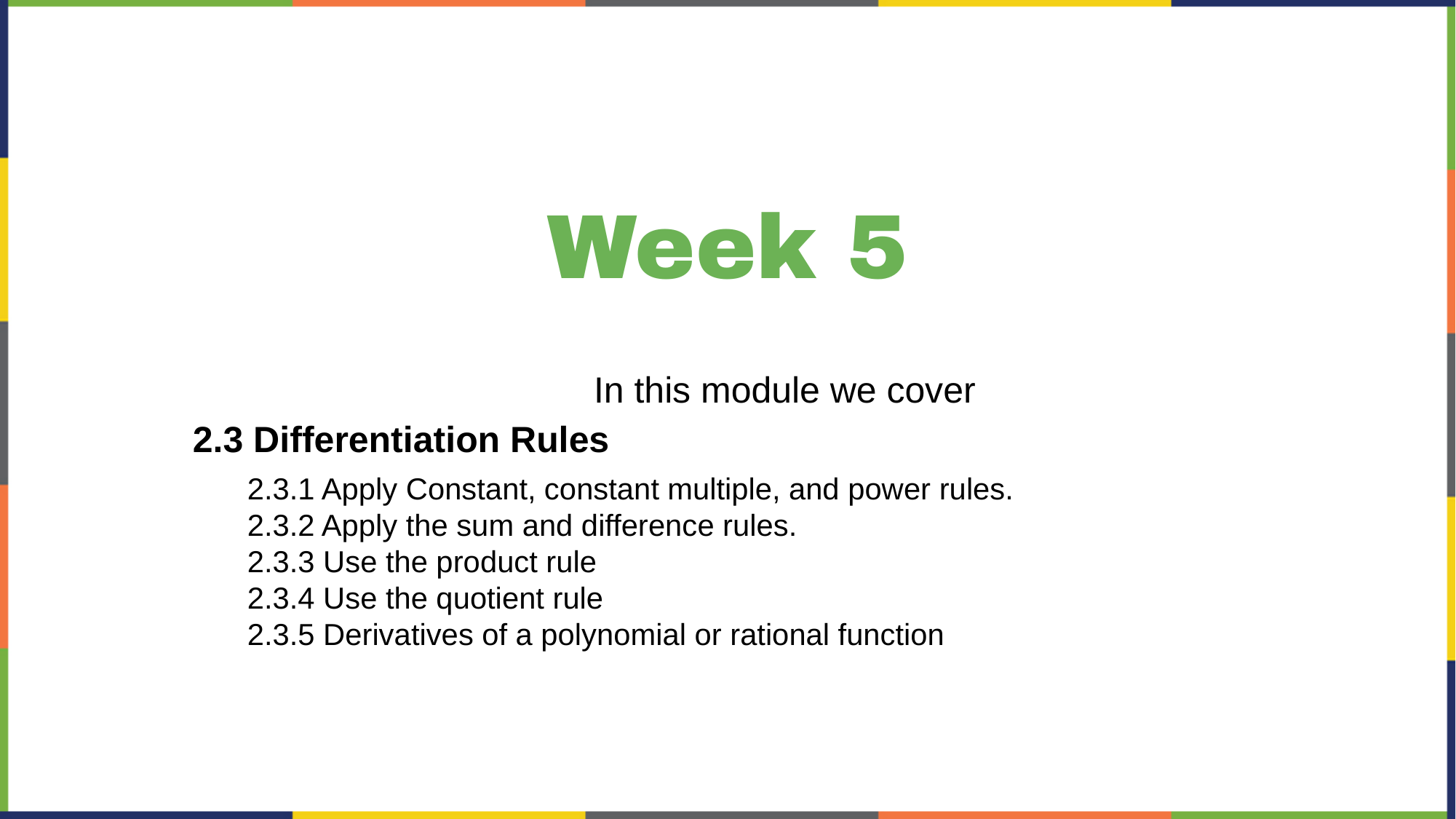

# Week 5
In this module we cover
2.3 Differentiation Rules
2.3.1 Apply Constant, constant multiple, and power rules.
2.3.2 Apply the sum and difference rules.
2.3.3 Use the product rule
2.3.4 Use the quotient rule
2.3.5 Derivatives of a polynomial or rational function